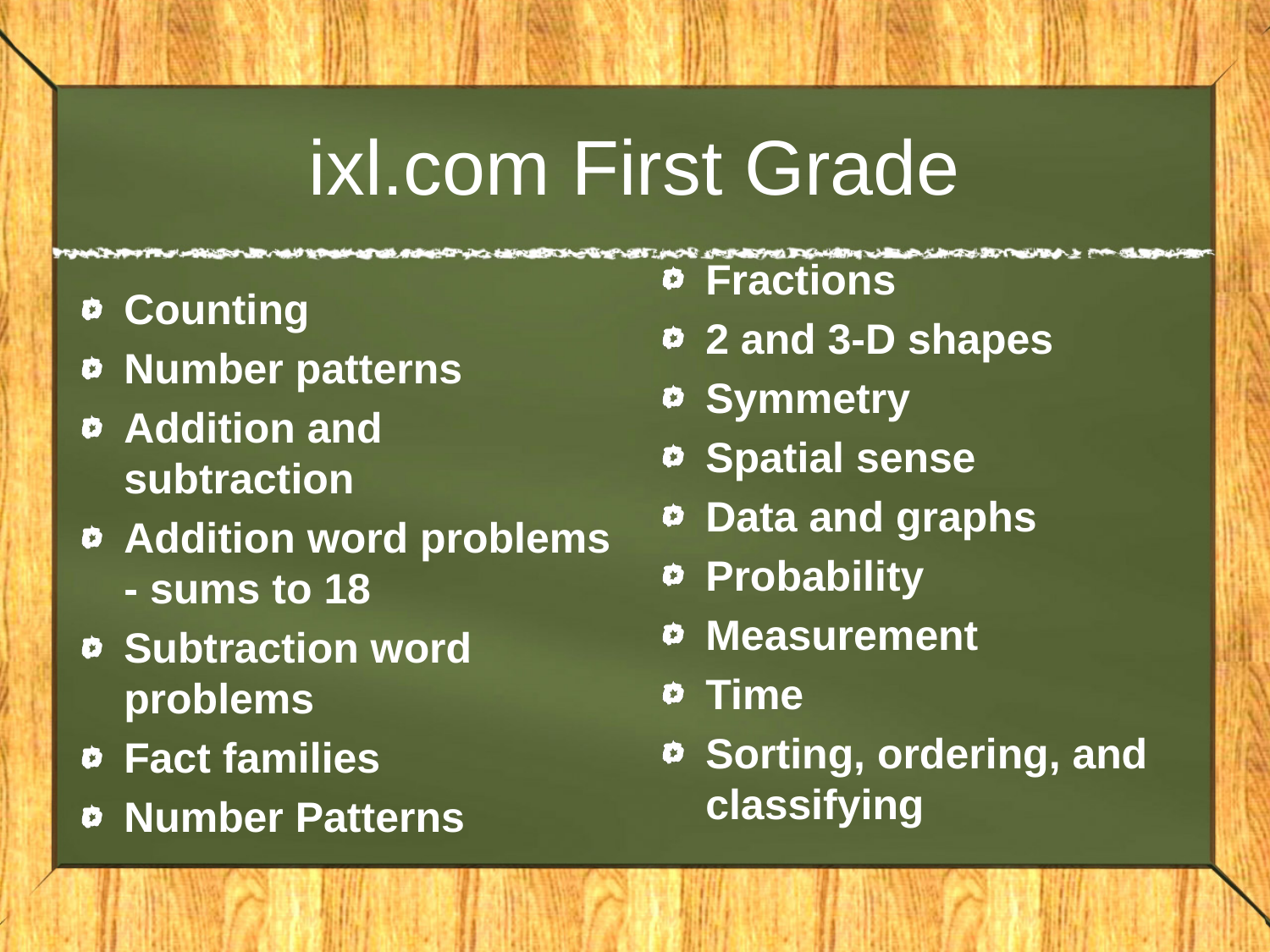

# ixl.com First Grade
Fractions
2 and 3-D shapes
Symmetry
Spatial sense
Data and graphs
Probability
Measurement
Time
Sorting, ordering, and classifying

Counting
Number patterns
Addition and subtraction
Addition word problems - sums to 18
Subtraction word problems
Fact families
Number Patterns